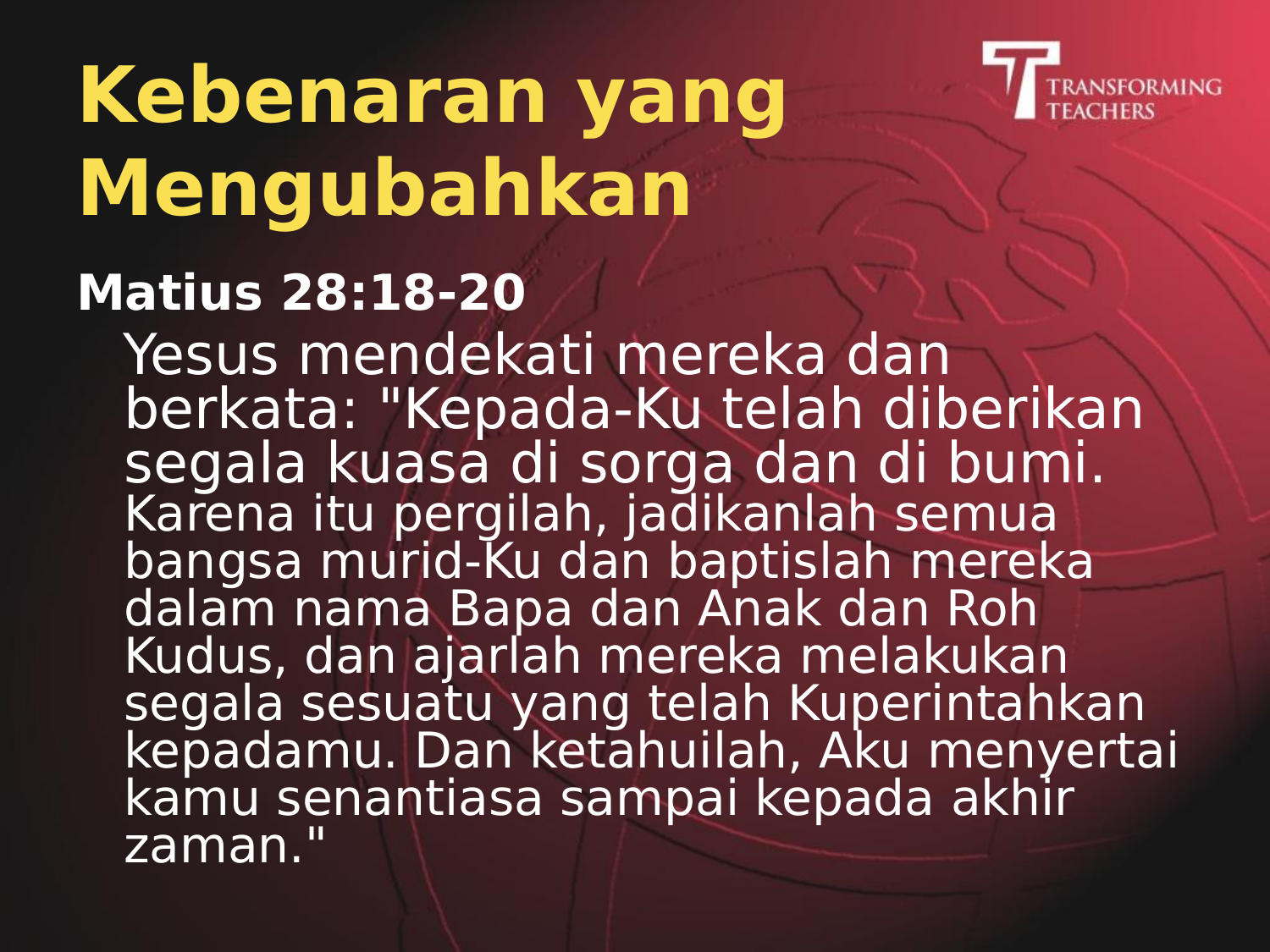

# Kebenaran yang Mengubahkan
Matius 28:18-20
   Yesus mendekati mereka dan berkata: "Kepada-Ku telah diberikan segala kuasa di sorga dan di bumi. Karena itu pergilah, jadikanlah semua bangsa murid-Ku dan baptislah mereka dalam nama Bapa dan Anak dan Roh Kudus, dan ajarlah mereka melakukan segala sesuatu yang telah Kuperintahkan kepadamu. Dan ketahuilah, Aku menyertai kamu senantiasa sampai kepada akhir zaman."